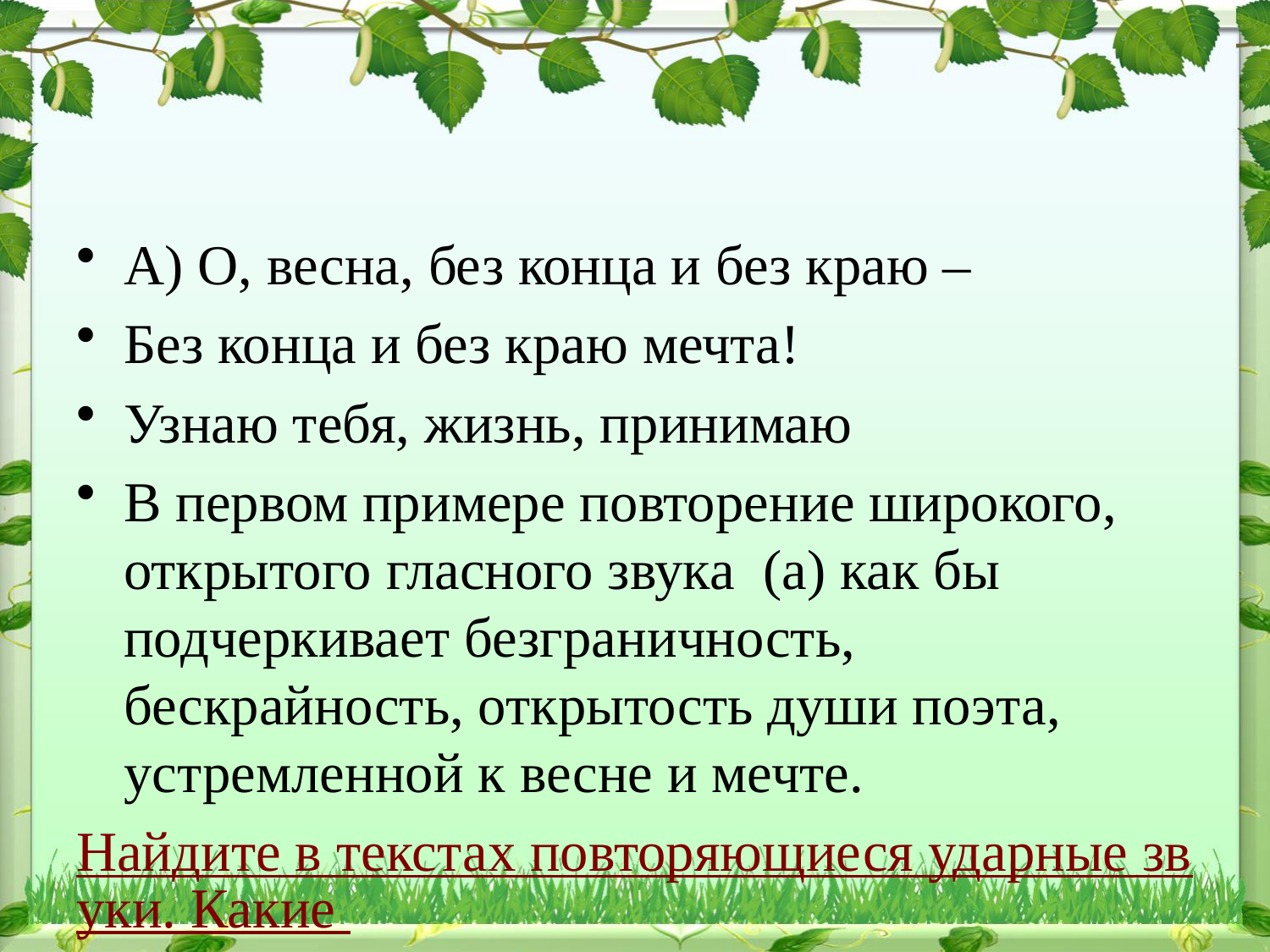

#
А) О, весна, без конца и без краю –
Без конца и без краю мечта!
Узнаю тебя, жизнь, принимаю
В первом примере повторение широкого, открытого гласного звука  (а) как бы подчеркивает безграничность, бескрайность, открытость души поэта, устремленной к весне и мечте.
Найдите в текстах повторяющиеся ударные звуки. Какие звуко...